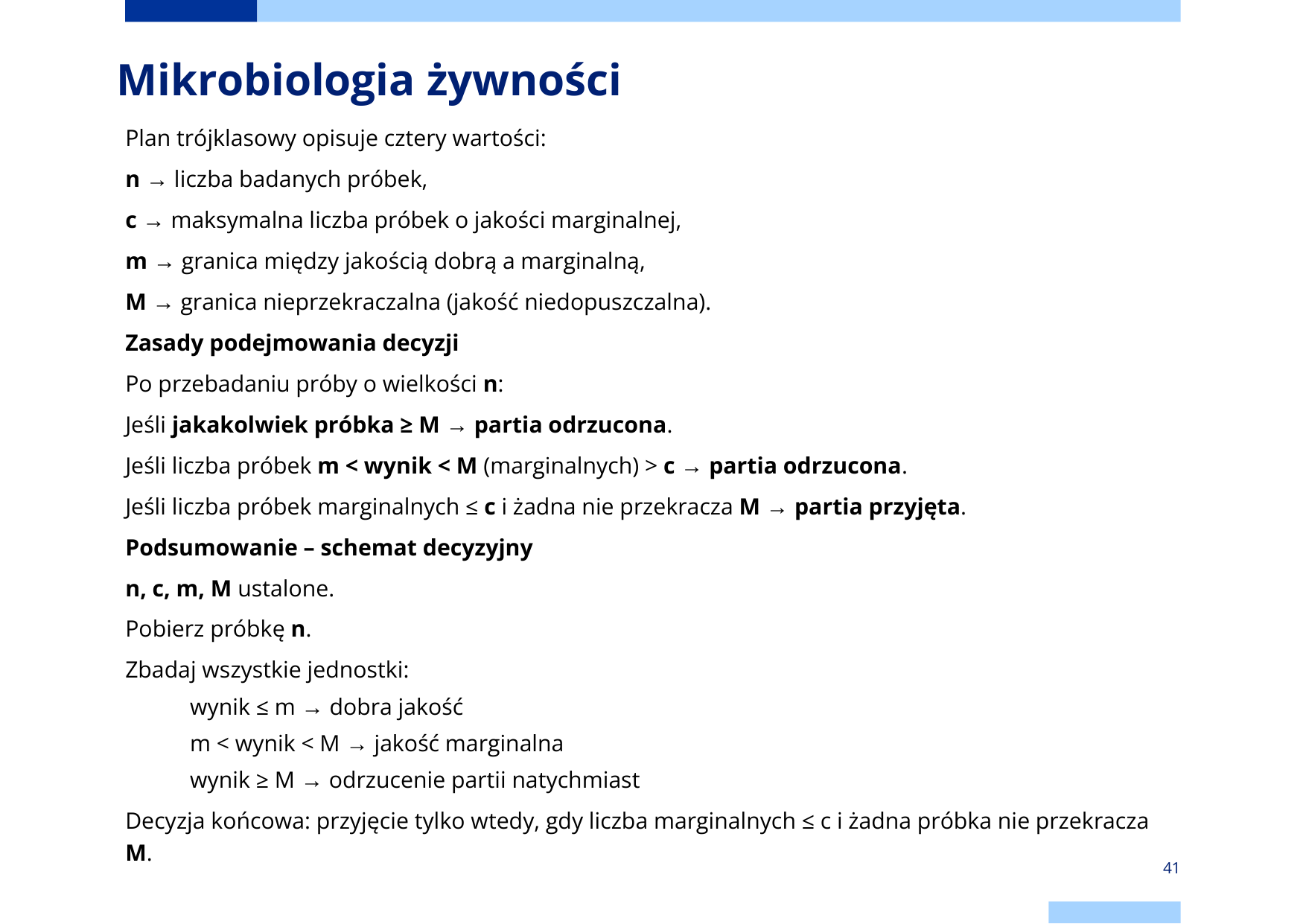

# Mikrobiologia żywności
Plan trójklasowy opisuje cztery wartości:
n → liczba badanych próbek,
c → maksymalna liczba próbek o jakości marginalnej,
m → granica między jakością dobrą a marginalną,
M → granica nieprzekraczalna (jakość niedopuszczalna).
Zasady podejmowania decyzji
Po przebadaniu próby o wielkości n:
Jeśli jakakolwiek próbka ≥ M → partia odrzucona.
Jeśli liczba próbek m < wynik < M (marginalnych) > c → partia odrzucona.
Jeśli liczba próbek marginalnych ≤ c i żadna nie przekracza M → partia przyjęta.
Podsumowanie – schemat decyzyjny
n, c, m, M ustalone.
Pobierz próbkę n.
Zbadaj wszystkie jednostki:
wynik ≤ m → dobra jakość
m < wynik < M → jakość marginalna
wynik ≥ M → odrzucenie partii natychmiast
Decyzja końcowa: przyjęcie tylko wtedy, gdy liczba marginalnych ≤ c i żadna próbka nie przekracza M.

41